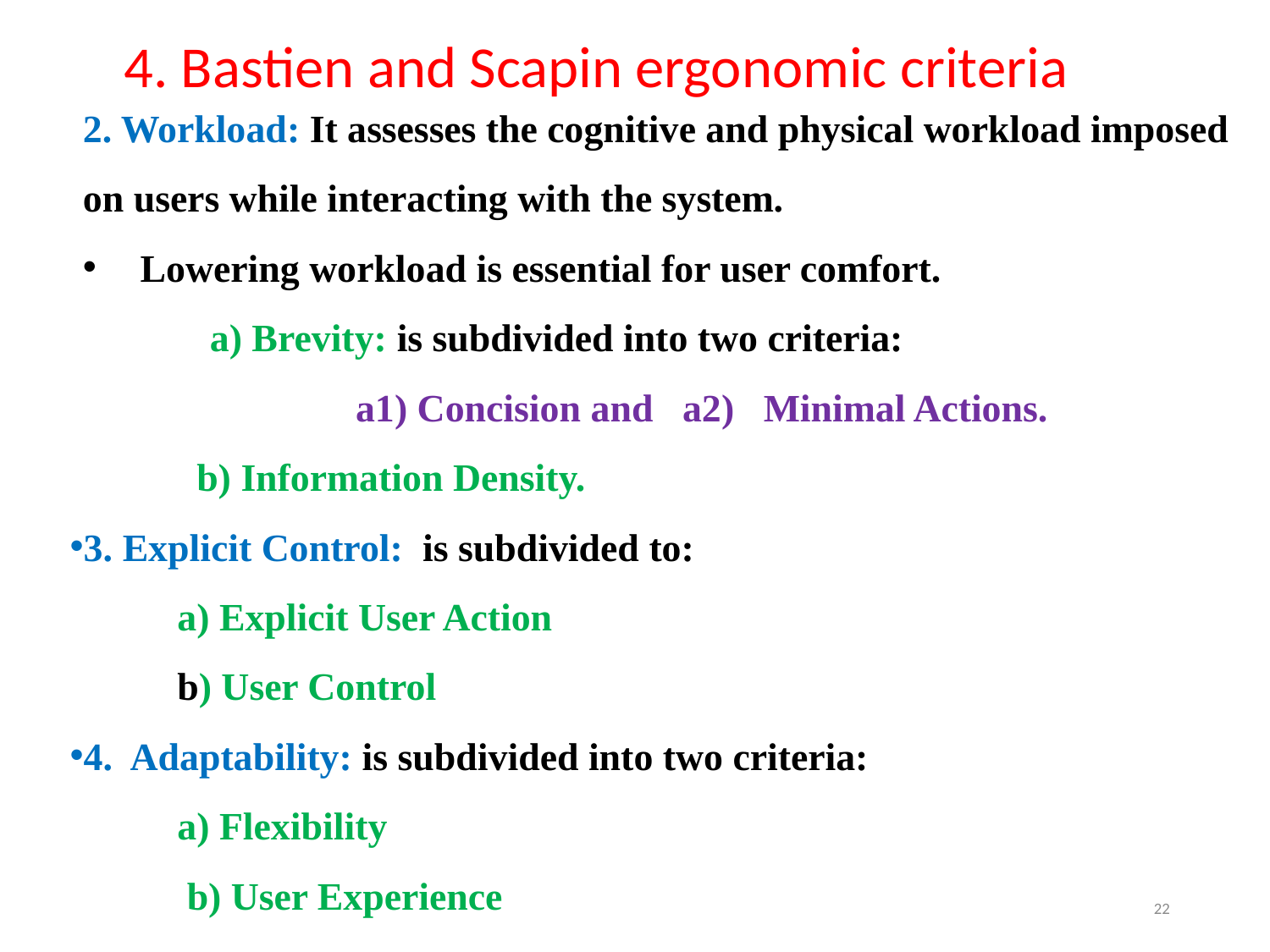

# 4. Bastien and Scapin ergonomic criteria
2. Workload: It assesses the cognitive and physical workload imposed on users while interacting with the system.
 Lowering workload is essential for user comfort.
        	a) Brevity: is subdivided into two criteria:
                            a1) Concision and   a2)   Minimal Actions.
             b) Information Density.
3. Explicit Control:  is subdivided to:
           a) Explicit User Action
           b) User Control
4.  Adaptability: is subdivided into two criteria:
           a) Flexibility
            b) User Experience

22